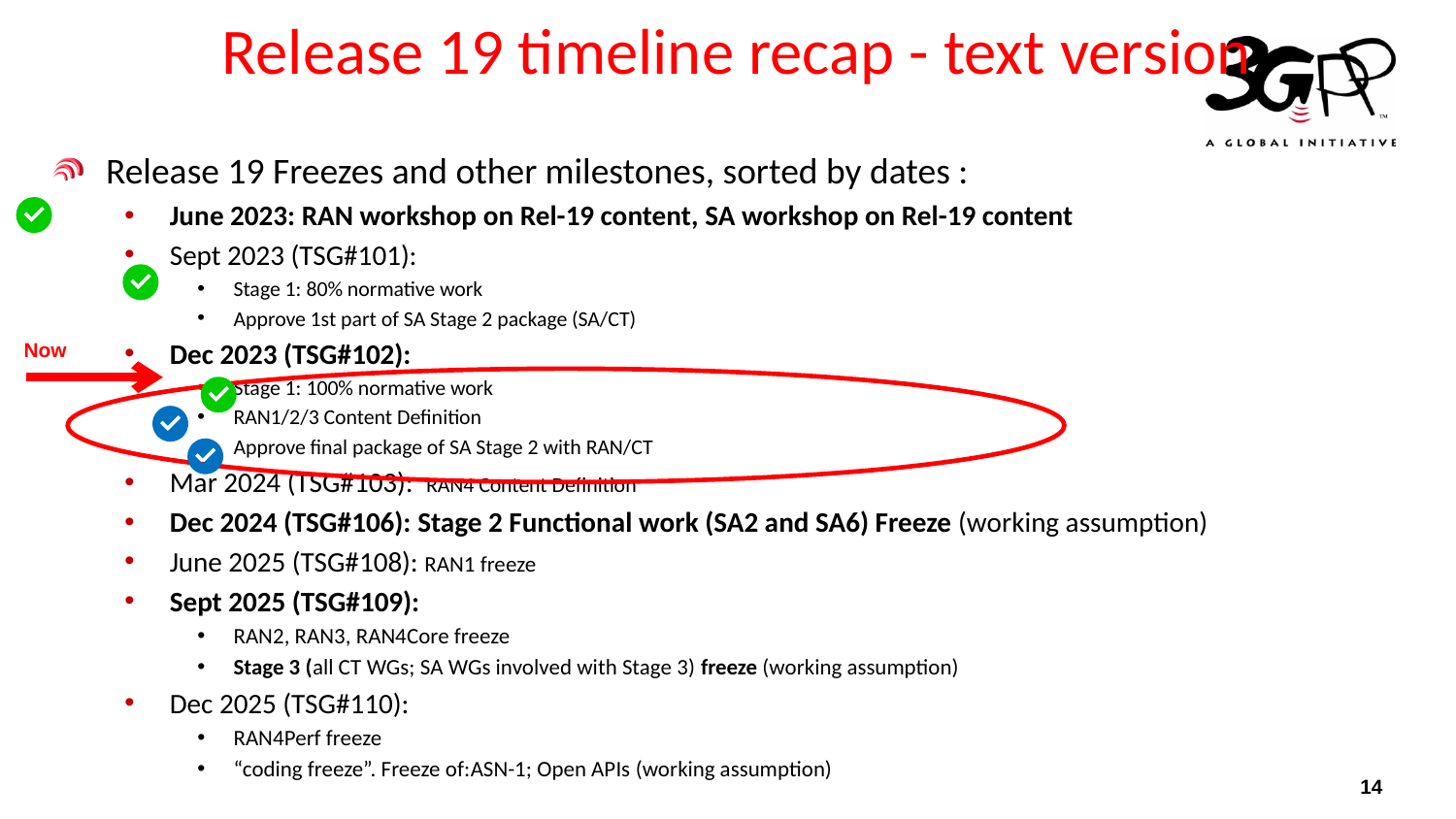

# Release 19 timeline recap - text version
Release 19 Freezes and other milestones, sorted by dates :
June 2023: RAN workshop on Rel-19 content, SA workshop on Rel-19 content
Sept 2023 (TSG#101):
Stage 1: 80% normative work
Approve 1st part of SA Stage 2 package (SA/CT)
Dec 2023 (TSG#102):
Stage 1: 100% normative work
RAN1/2/3 Content Definition
Approve final package of SA Stage 2 with RAN/CT
Mar 2024 (TSG#103):  RAN4 Content Definition
Dec 2024 (TSG#106): Stage 2 Functional work (SA2 and SA6) Freeze (working assumption)
June 2025 (TSG#108): RAN1 freeze
Sept 2025 (TSG#109):
RAN2, RAN3, RAN4Core freeze
Stage 3 (all CT WGs; SA WGs involved with Stage 3) freeze (working assumption)
Dec 2025 (TSG#110):
RAN4Perf freeze
“coding freeze”. Freeze of:ASN-1; Open APIs (working assumption)

Now